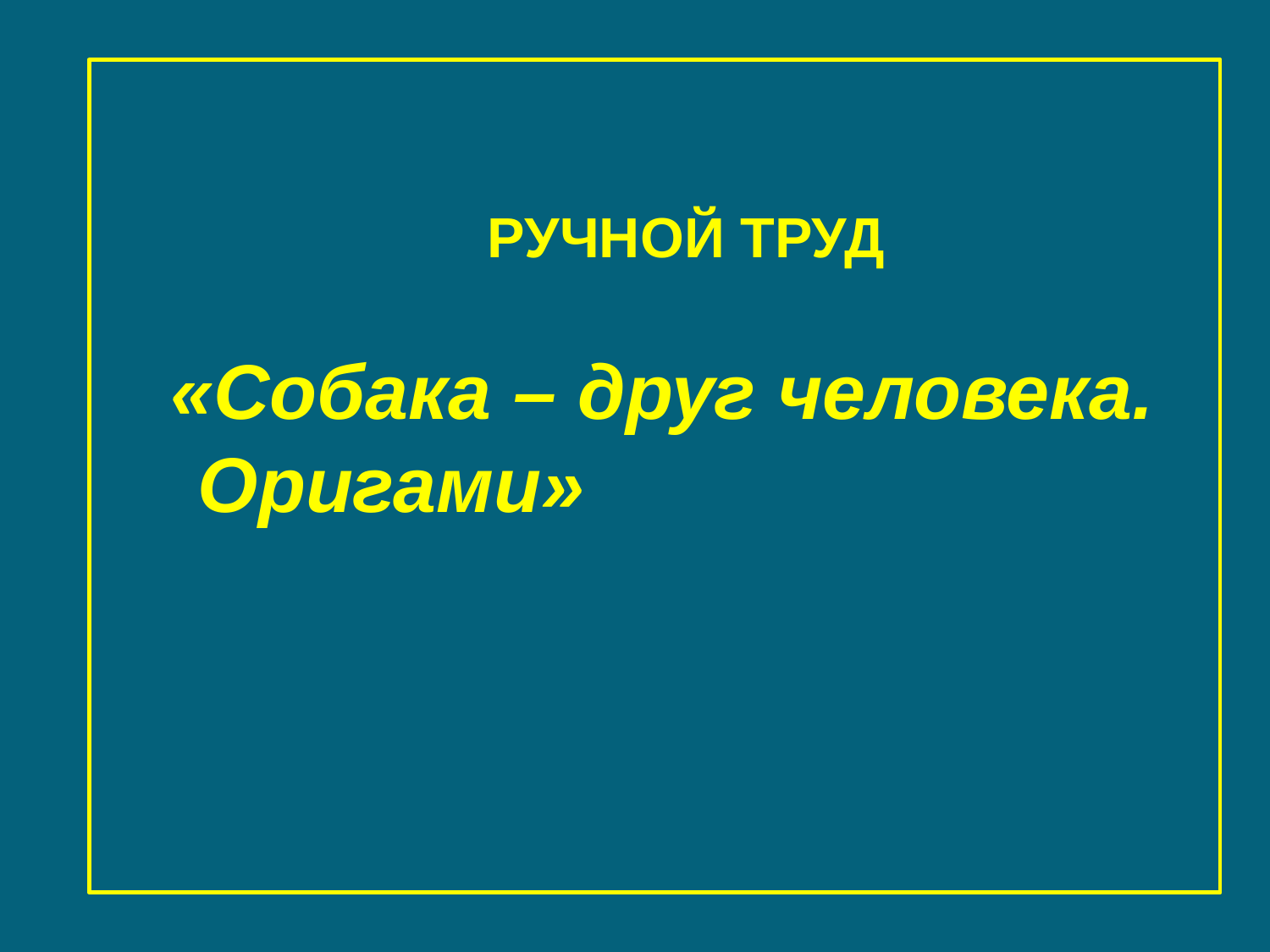

# РУЧНОЙ ТРУД

   «Собака – друг человека.
    Оригами»